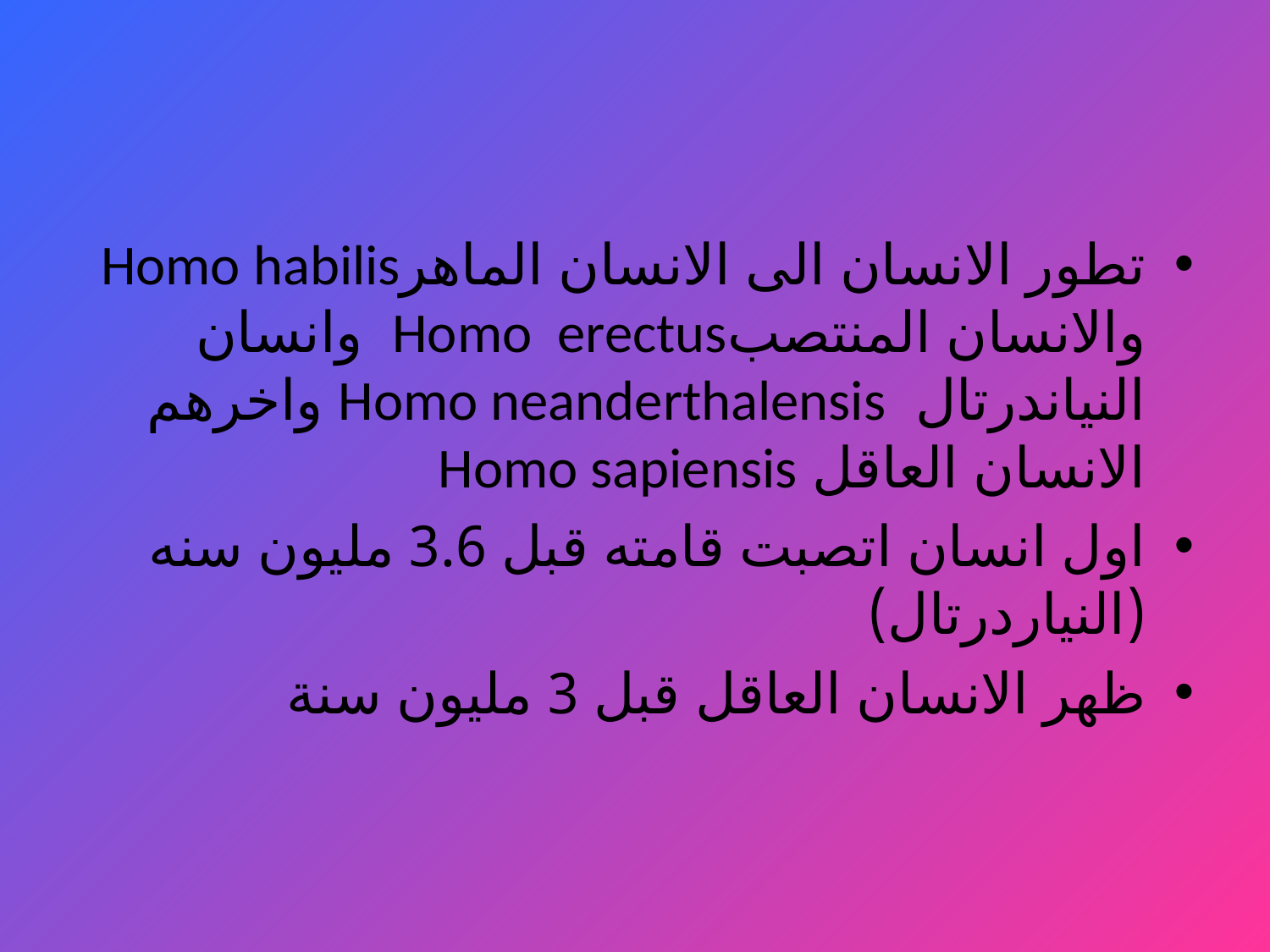

#
تطور الانسان الى الانسان الماهرHomo habilis والانسان المنتصبHomo  erectus  وانسان النياندرتال  Homo neanderthalensis واخرهم الانسان العاقل Homo sapiensis
اول انسان اتصبت قامته قبل 3.6 مليون سنه (النياردرتال)
ظهر الانسان العاقل قبل 3 مليون سنة